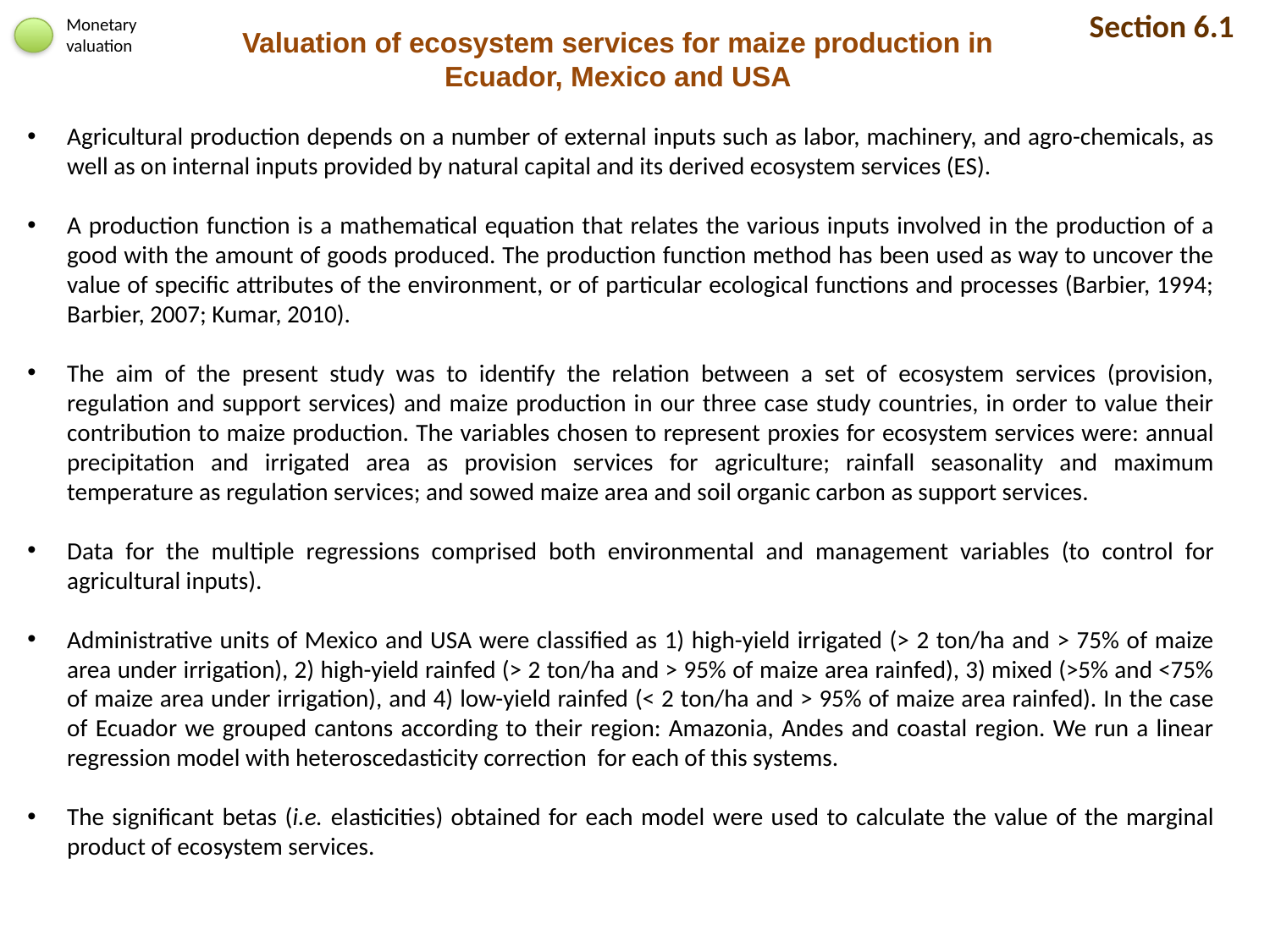

Section 6.1
Monetary valuation

Valuation of ecosystem services for maize production in Ecuador, Mexico and USA

Agricultural production depends on a number of external inputs such as labor, machinery, and agro-chemicals, as well as on internal inputs provided by natural capital and its derived ecosystem services (ES).

A production function is a mathematical equation that relates the various inputs involved in the production of a good with the amount of goods produced. The production function method has been used as way to uncover the value of specific attributes of the environment, or of particular ecological functions and processes (Barbier, 1994; Barbier, 2007; Kumar, 2010).

The aim of the present study was to identify the relation between a set of ecosystem services (provision, regulation and support services) and maize production in our three case study countries, in order to value their contribution to maize production. The variables chosen to represent proxies for ecosystem services were: annual precipitation and irrigated area as provision services for agriculture; rainfall seasonality and maximum temperature as regulation services; and sowed maize area and soil organic carbon as support services.

Data for the multiple regressions comprised both environmental and management variables (to control for agricultural inputs).

Administrative units of Mexico and USA were classified as 1) high-yield irrigated (> 2 ton/ha and > 75% of maize area under irrigation), 2) high-yield rainfed (> 2 ton/ha and > 95% of maize area rainfed), 3) mixed (>5% and <75% of maize area under irrigation), and 4) low-yield rainfed (< 2 ton/ha and > 95% of maize area rainfed). In the case of Ecuador we grouped cantons according to their region: Amazonia, Andes and coastal region. We run a linear regression model with heteroscedasticity correction  for each of this systems.

The significant betas (i.e. elasticities) obtained for each model were used to calculate the value of the marginal product of ecosystem services.